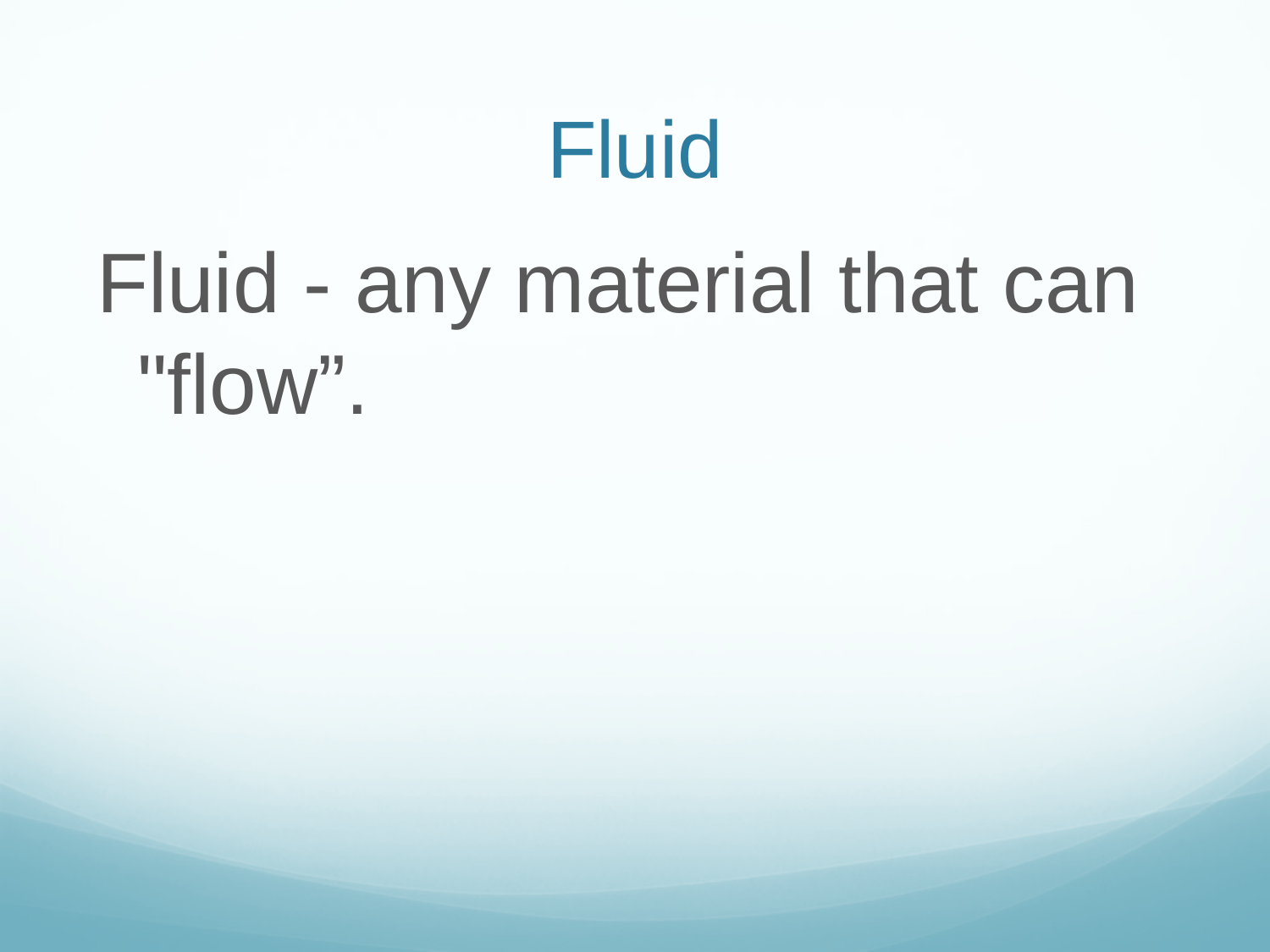

# Fluid
 Fluid - any material that can "flow”.